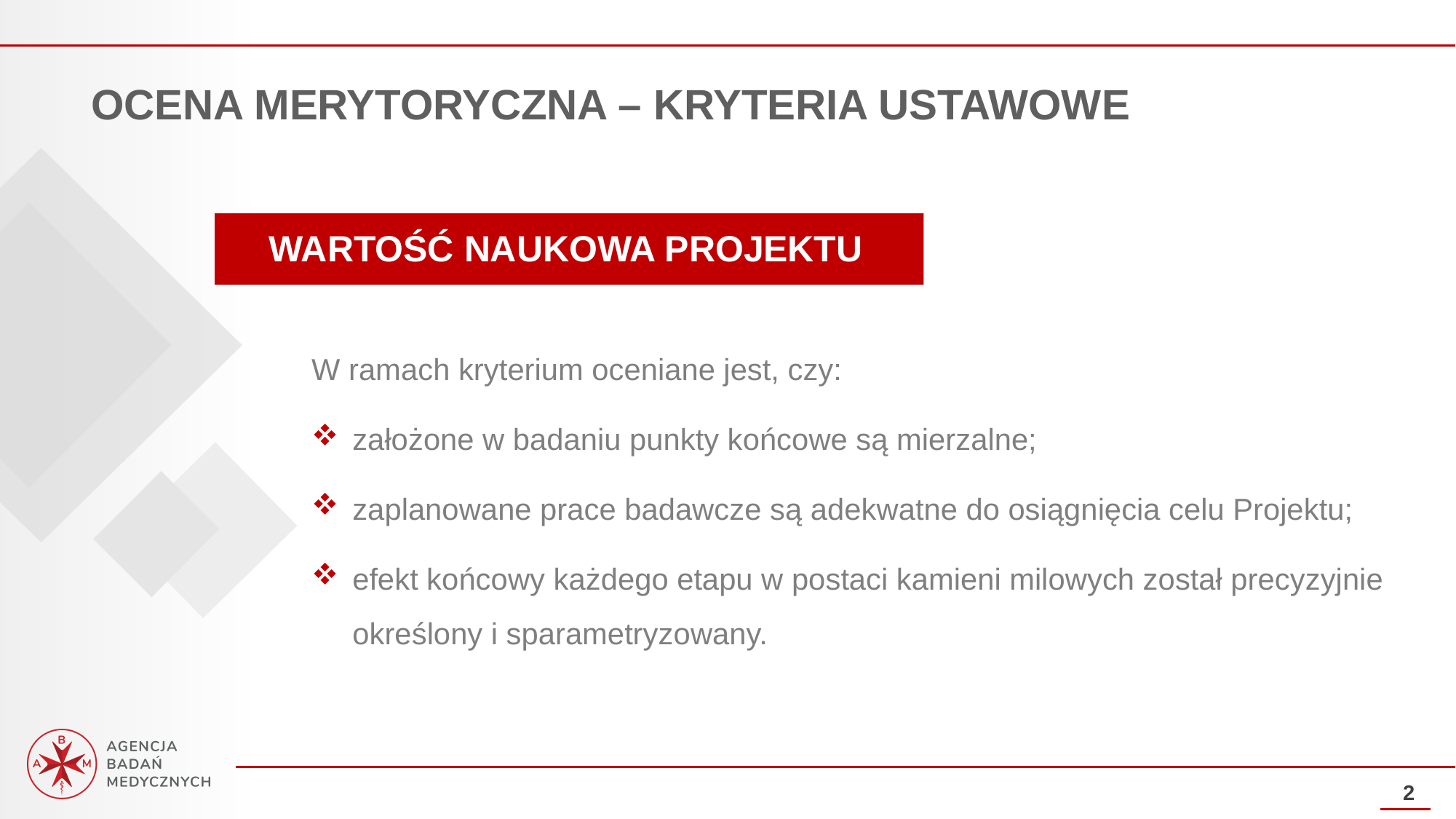

OCENA MERYTORYCZNA – KRYTERIA USTAWOWE

WARTOŚĆ NAUKOWA PROJEKTU
W ramach kryterium oceniane jest, czy:
założone w badaniu punkty końcowe są mierzalne;
zaplanowane prace badawcze są adekwatne do osiągnięcia celu Projektu;
efekt końcowy każdego etapu w postaci kamieni milowych został precyzyjnie określony i sparametryzowany.

2